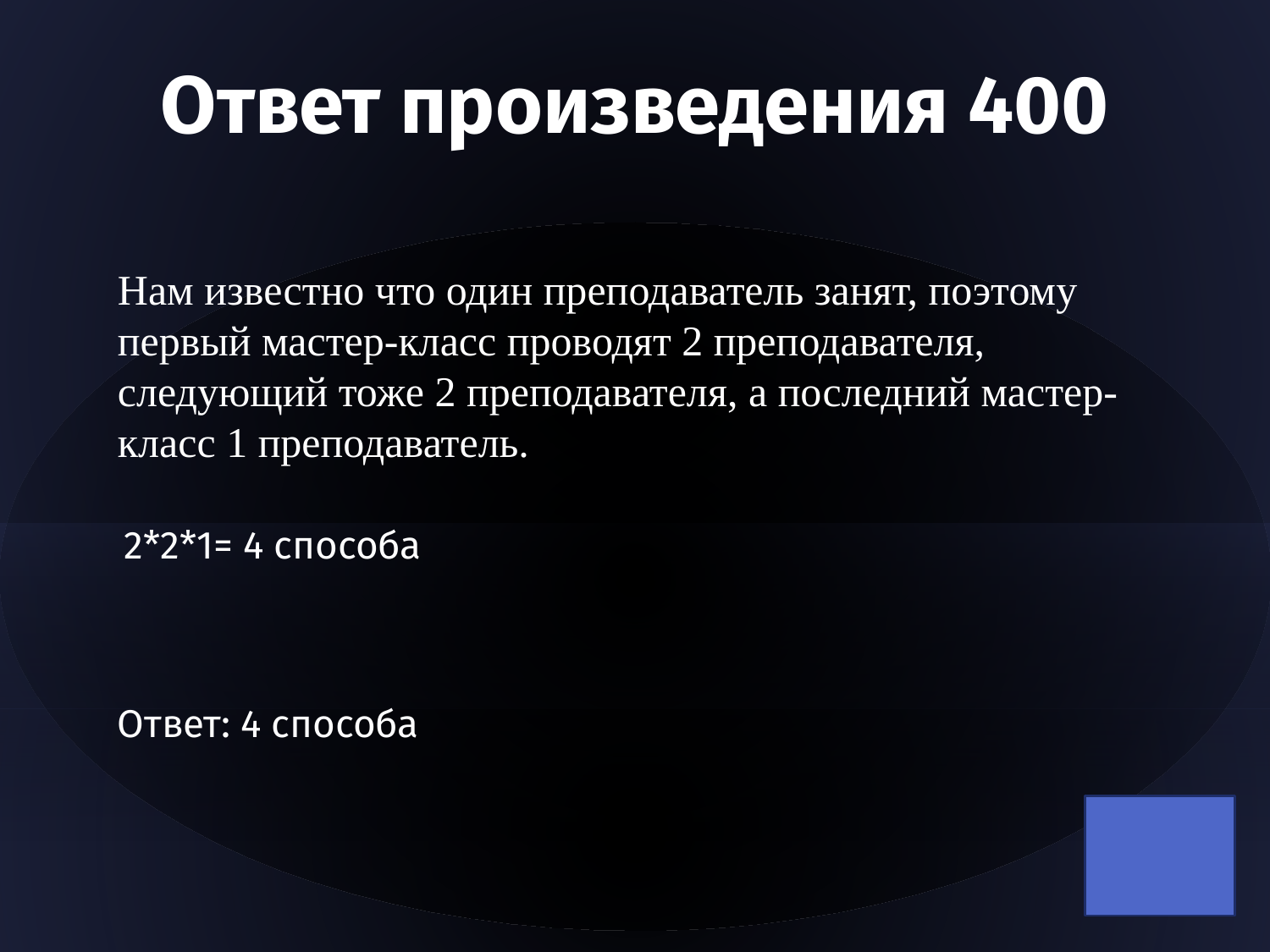

# Ответ произведения 400
Нам известно что один преподаватель занят, поэтому первый мастер-класс проводят 2 преподавателя, следующий тоже 2 преподавателя, а последний мастер-класс 1 преподаватель.

2*2*1= 4 способа

Ответ: 4 способа